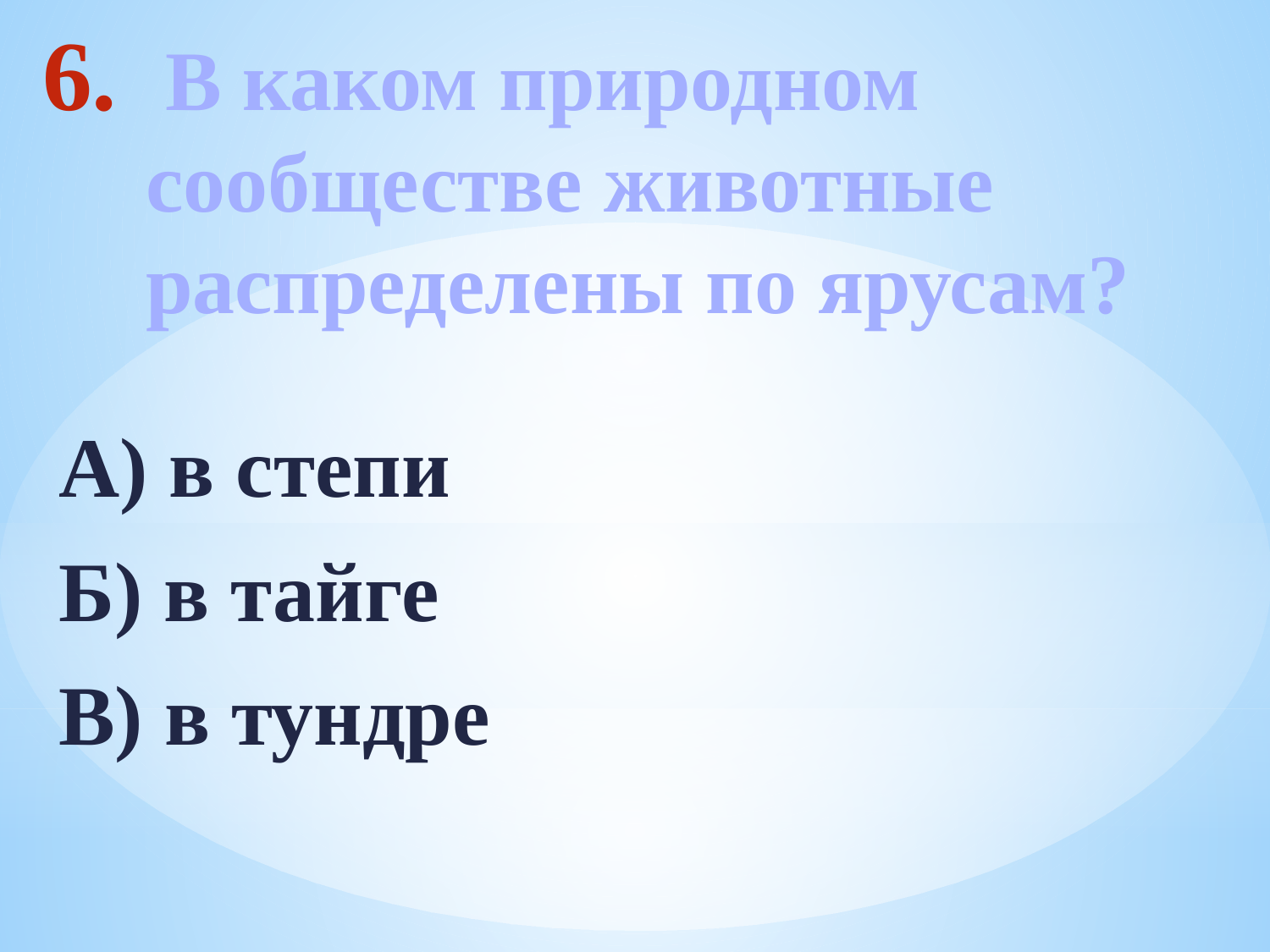

# В каком природном сообществе животные распределены по ярусам?
А) в степи
Б) в тайге
В) в тундре